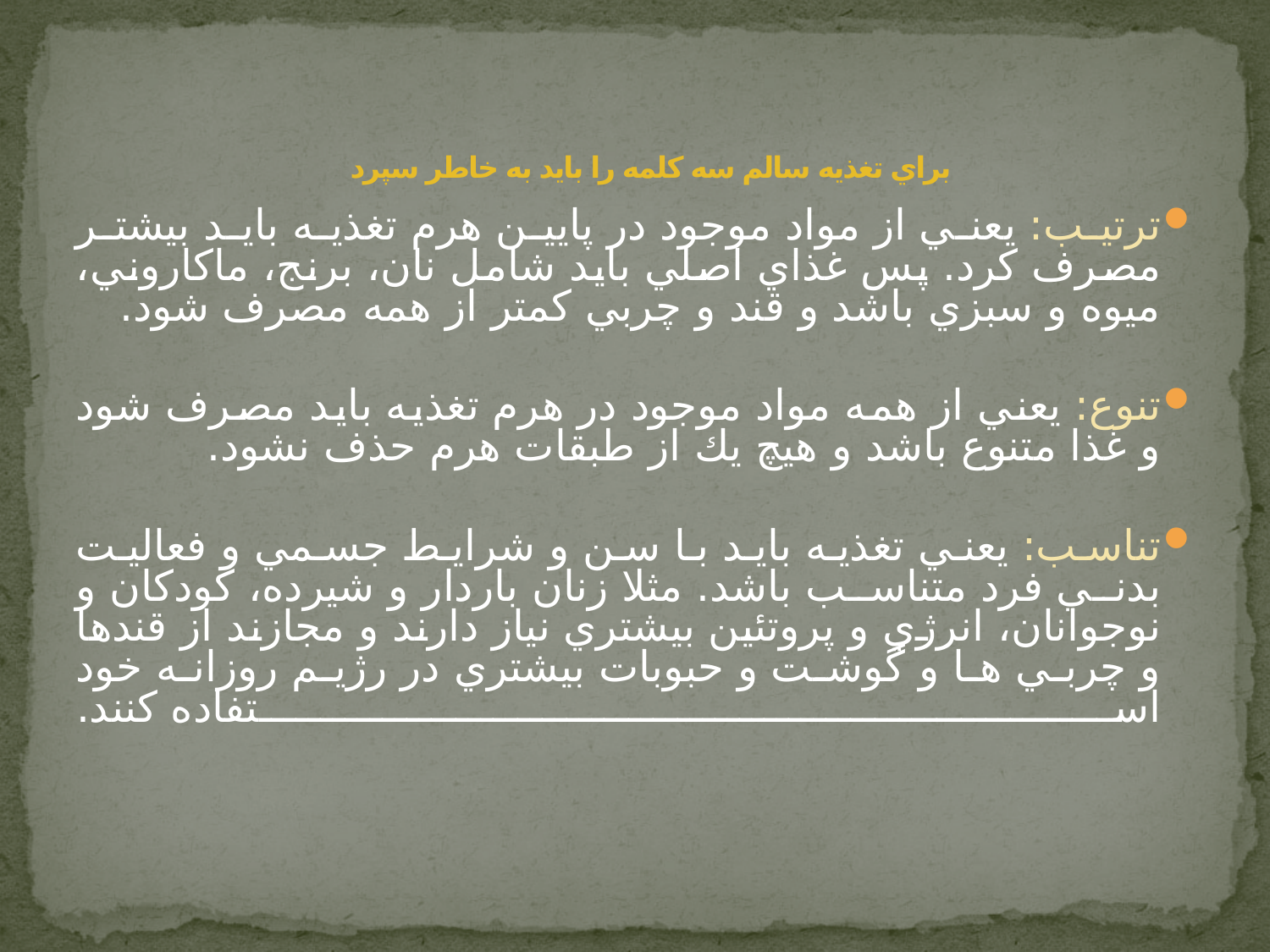

# براي تغذيه سالم سه كلمه را بايد به خاطر سپرد
ترتيب: يعني از مواد موجود در پايين هرم تغذيه بايد بيشتر مصرف كرد. پس غذاي اصلي بايد شامل نان، برنج، ماكاروني، ميوه و سبزي باشد و قند و چربي كمتر از همه مصرف شود.

تنوع: يعني از همه مواد موجود در هرم تغذيه بايد مصرف شود و غذا متنوع باشد و هيچ يك از طبقات هرم حذف نشود.

تناسب: يعني تغذيه بايد با سن و شرايط جسمي و فعاليت بدني فرد متناسب باشد. مثلا زنان باردار و شيرده، كودكان و نوجوانان، انرژي و پروتئين بيشتري نياز دارند و مجازند از قندها و چربي ها و گوشت و حبوبات بيشتري در رژيم روزانه خود استفاده كنند.